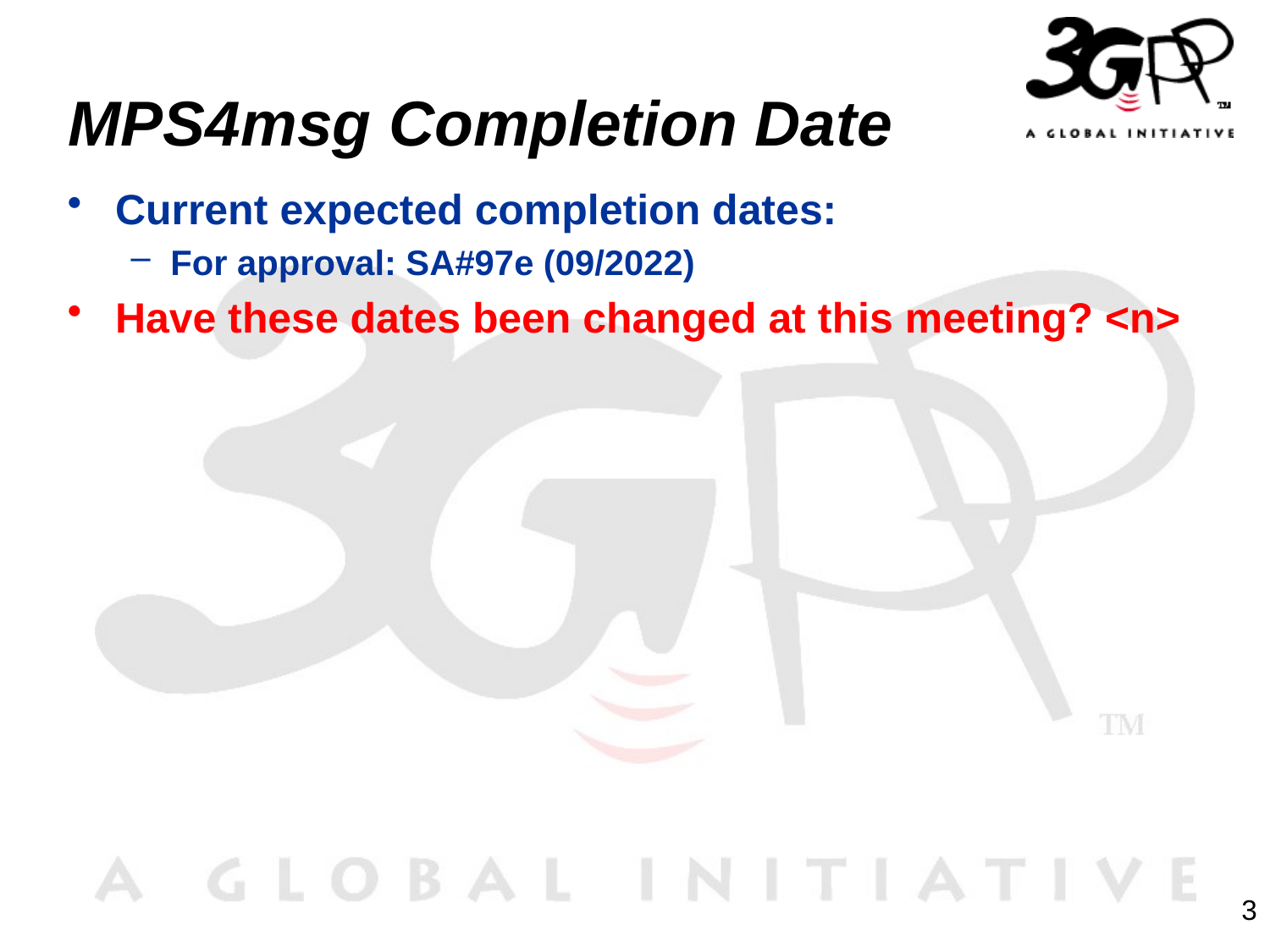

# MPS4msg Completion Date
Current expected completion dates:
For approval: SA#97e (09/2022)
Have these dates been changed at this meeting? <n>
3